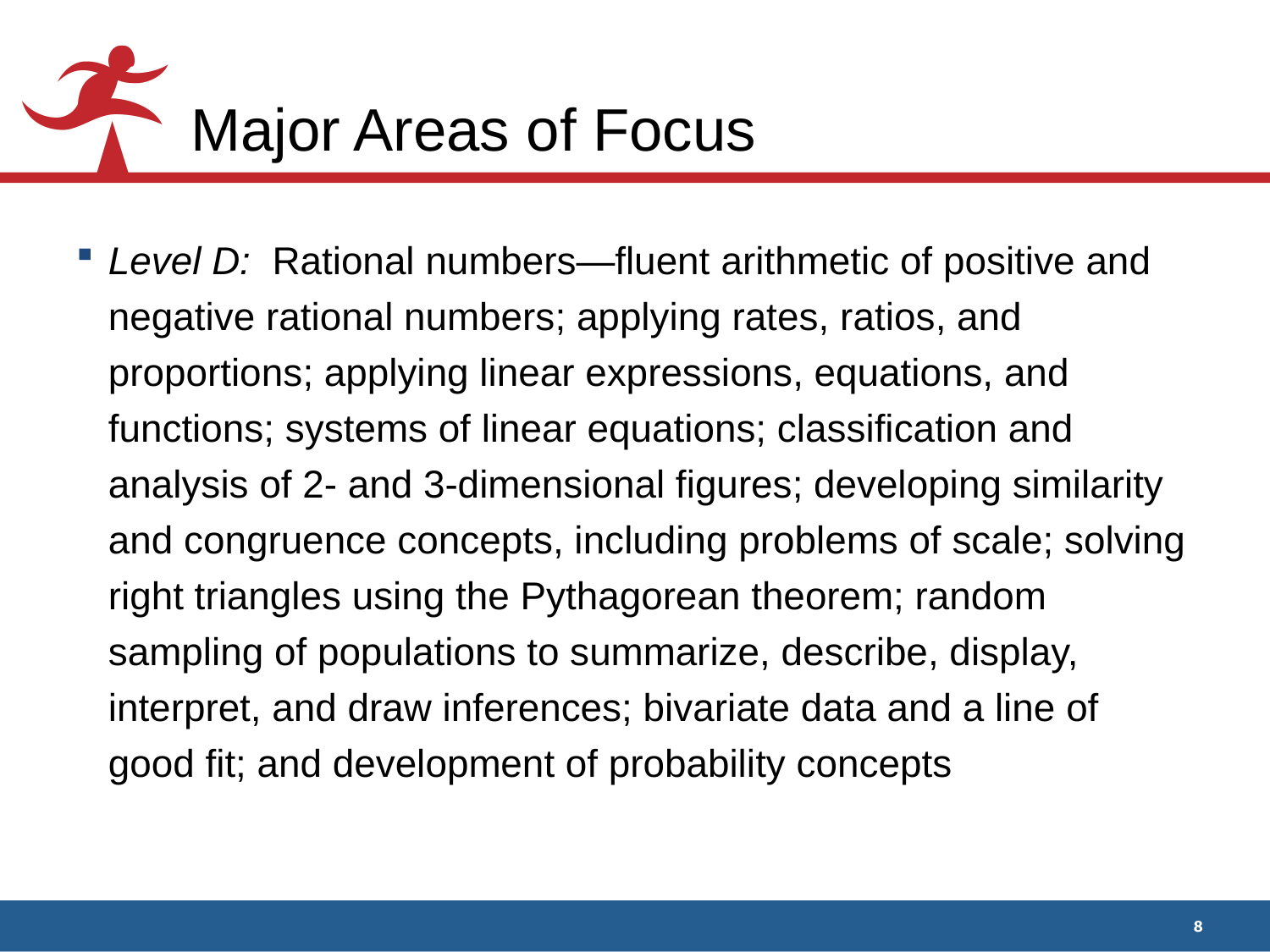

# Major Areas of Focus
Level D:  Rational numbers—fluent arithmetic of positive and negative rational numbers; applying rates, ratios, and proportions; applying linear expressions, equations, and functions; systems of linear equations; classification and analysis of 2- and 3-dimensional figures; developing similarity and congruence concepts, including problems of scale; solving right triangles using the Pythagorean theorem; random sampling of populations to summarize, describe, display, interpret, and draw inferences; bivariate data and a line of good fit; and development of probability concepts